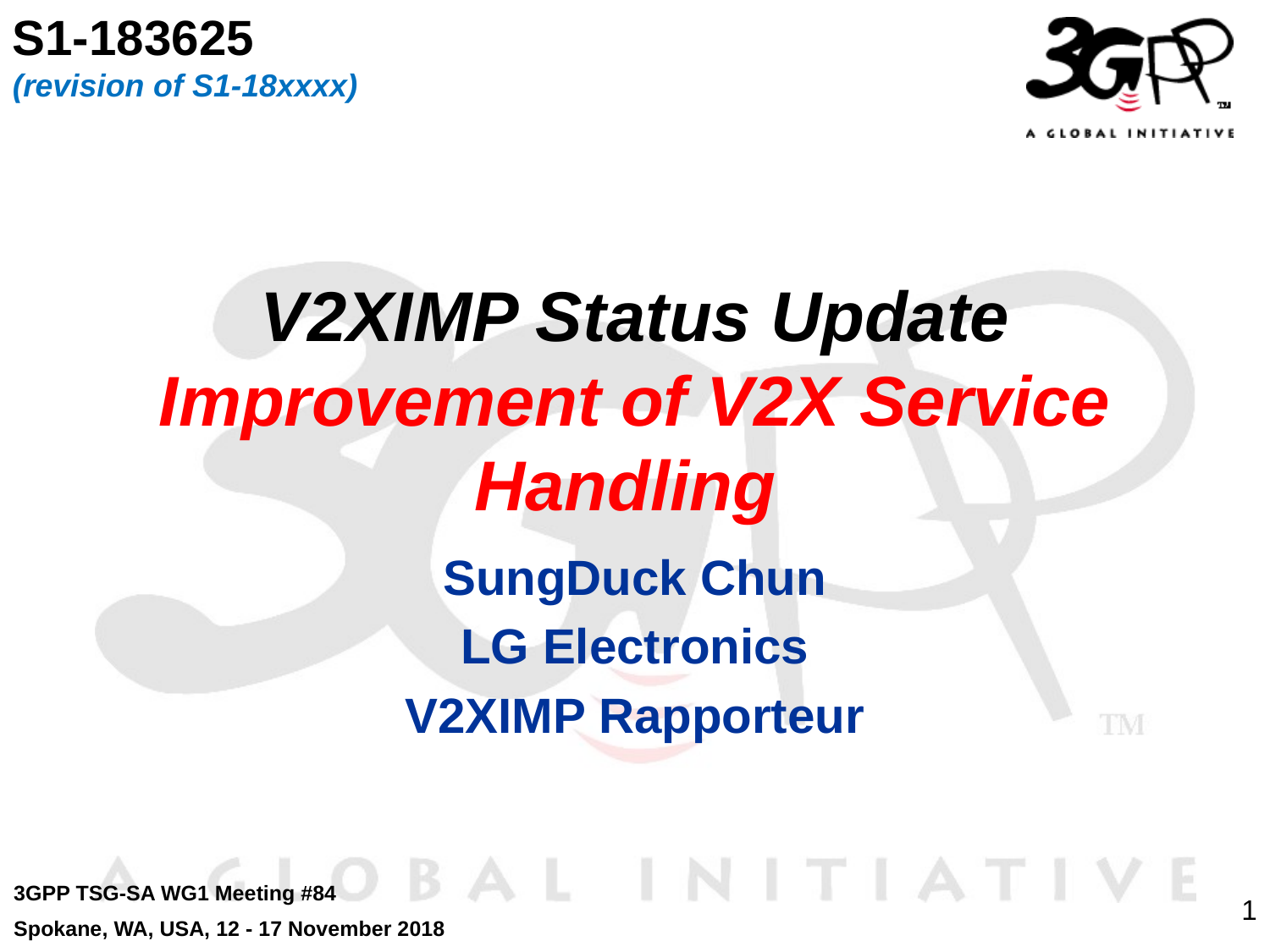

S1-183625
(revision of S1-18xxxx)
# V2XIMP Status Update Improvement of V2X Service Handling
SungDuck Chun
LG Electronics
V2XIMP Rapporteur
3GPP TSG-SA WG1 Meeting #84
Spokane, WA, USA, 12 - 17 November 2018
1